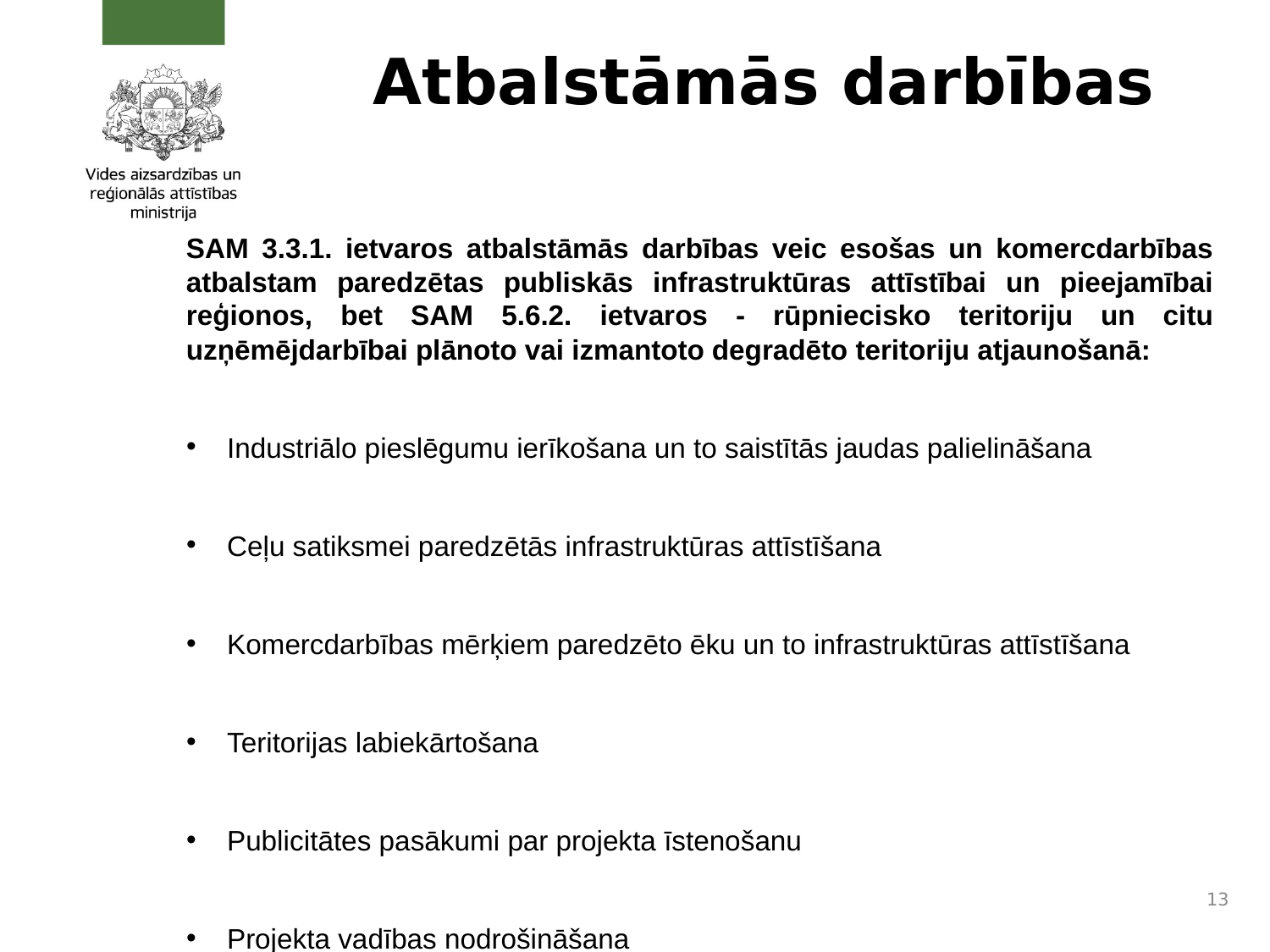

# Atbalstāmās darbības
SAM 3.3.1. ietvaros atbalstāmās darbības veic esošas un komercdarbības atbalstam paredzētas publiskās infrastruktūras attīstībai un pieejamībai reģionos, bet SAM 5.6.2. ietvaros - rūpniecisko teritoriju un citu uzņēmējdarbībai plānoto vai izmantoto degradēto teritoriju atjaunošanā:

Industriālo pieslēgumu ierīkošana un to saistītās jaudas palielināšana

Ceļu satiksmei paredzētās infrastruktūras attīstīšana

Komercdarbības mērķiem paredzēto ēku un to infrastruktūras attīstīšana

Teritorijas labiekārtošana

Publicitātes pasākumi par projekta īstenošanu

Projekta vadības nodrošināšana

13